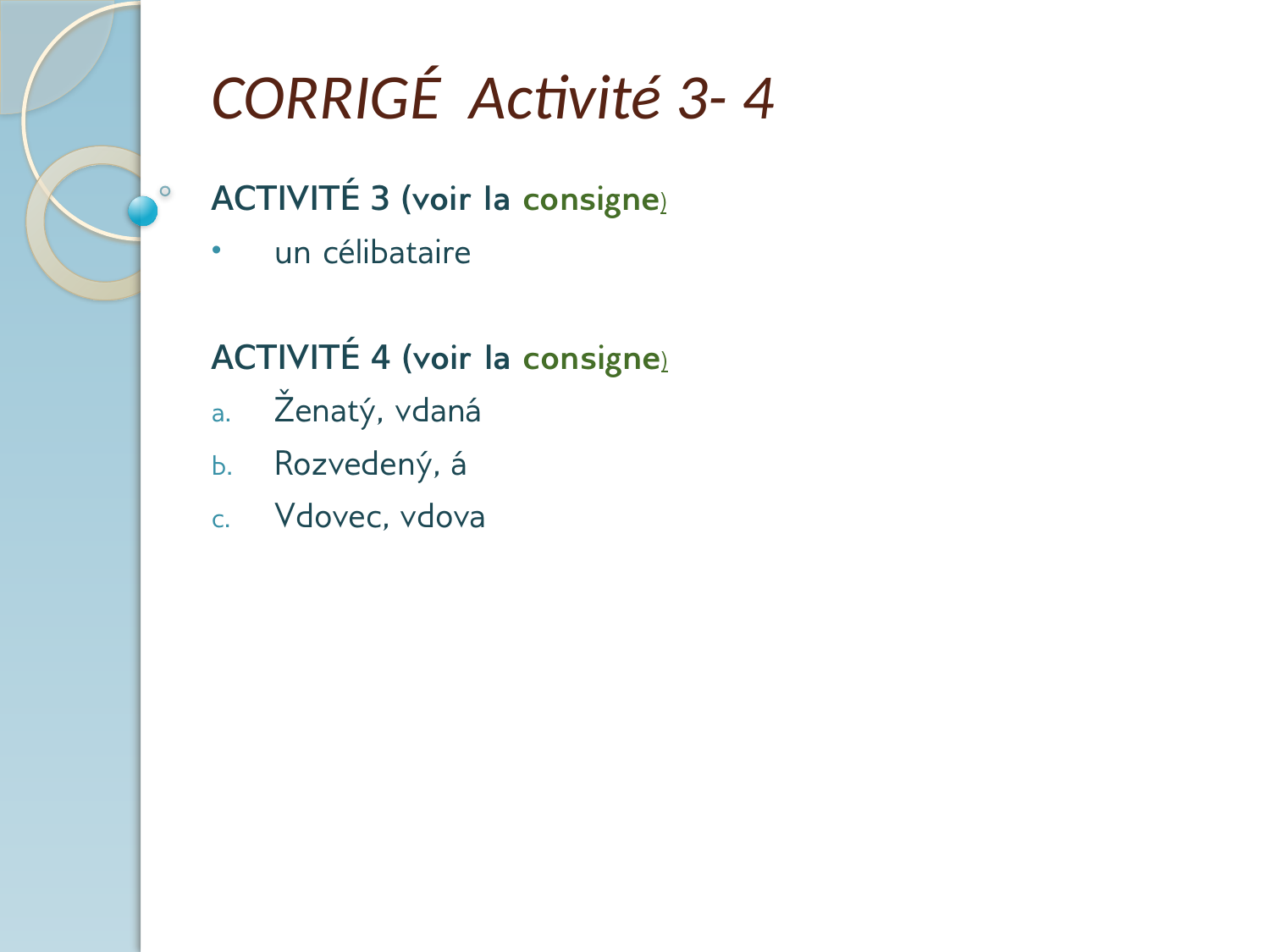

# CORRIGÉ  Activité 3- 4
ACTIVITÉ 3 (voir la consigne)
un célibataire

ACTIVITÉ 4 (voir la consigne)
Ženatý, vdaná
Rozvedený, á
Vdovec, vdova